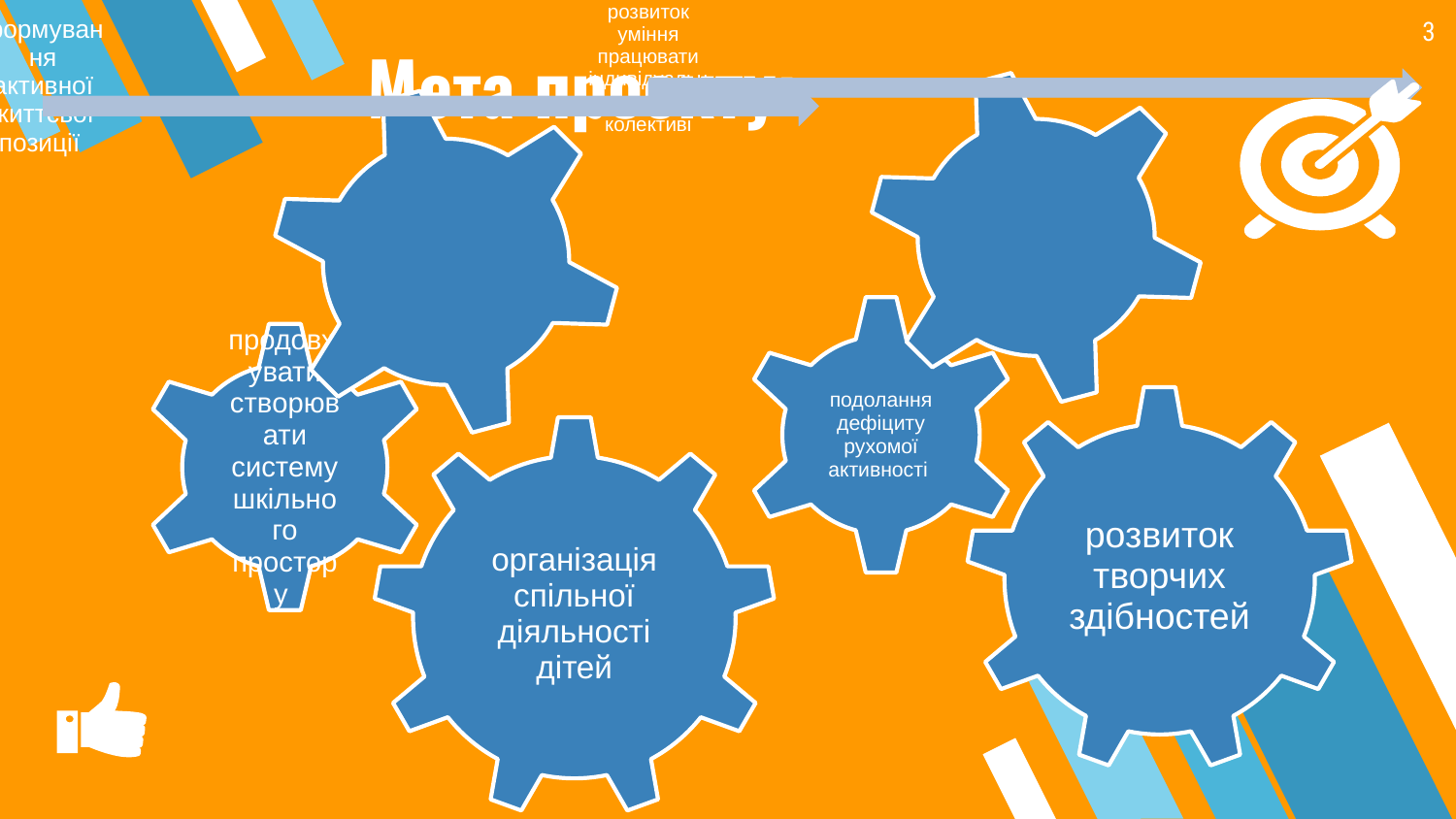

3
# Мета проекту:
розвиток творчих здібностей
розвиток уміння працювати індивідуально та в колективі
подолання дефіциту рухомої активності

організація спільної діяльності дітей
продовжувати створювати систему шкільного простору
формування активної життєвої позиції